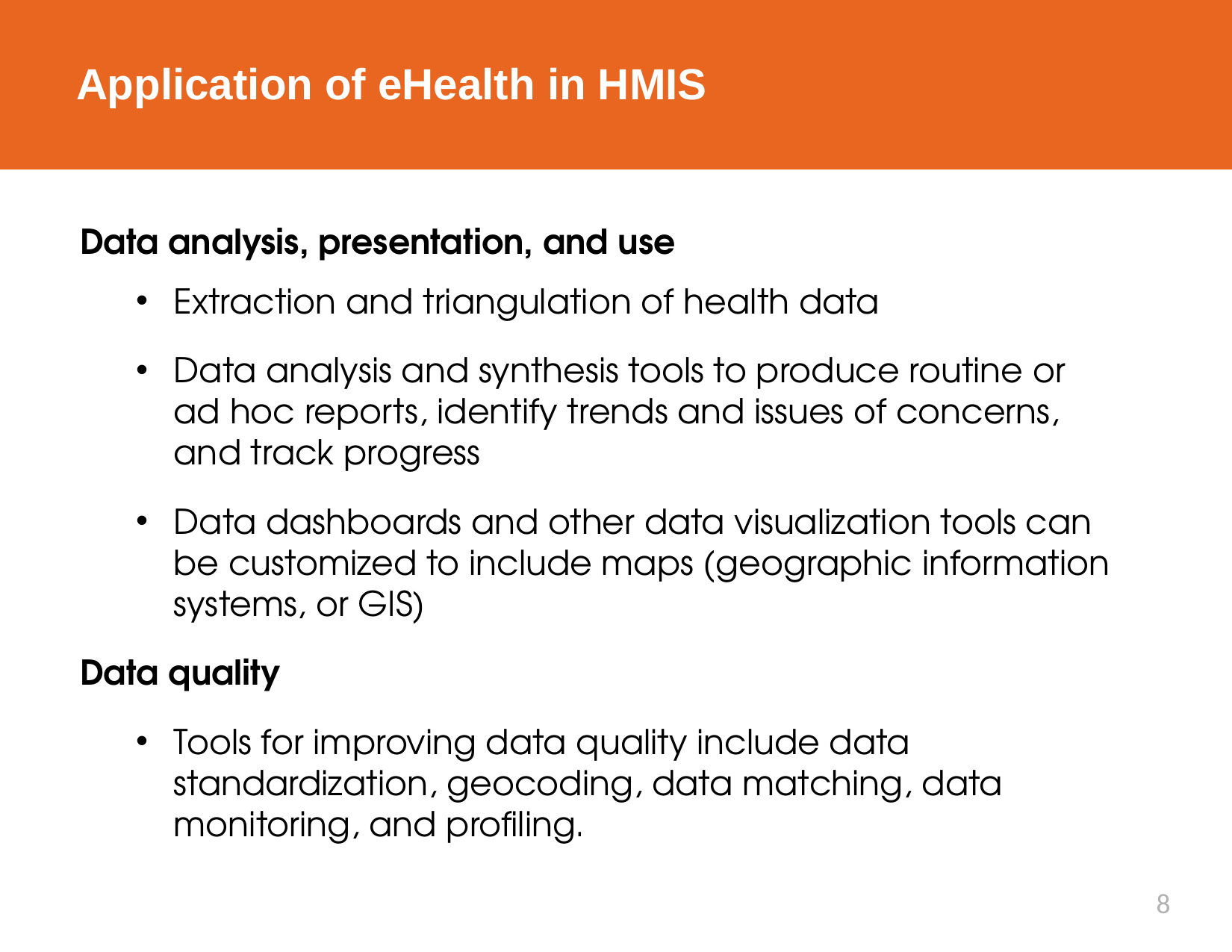

# Application of eHealth in HMIS

Data analysis, presentation, and use
Extraction and triangulation of health data
Data analysis and synthesis tools to produce routine or ad hoc reports, identify trends and issues of concerns, and track progress
Data dashboards and other data visualization tools can be customized to include maps (geographic information systems, or GIS)
Data quality
Tools for improving data quality include data standardization, geocoding, data matching, data monitoring, and profiling.

8